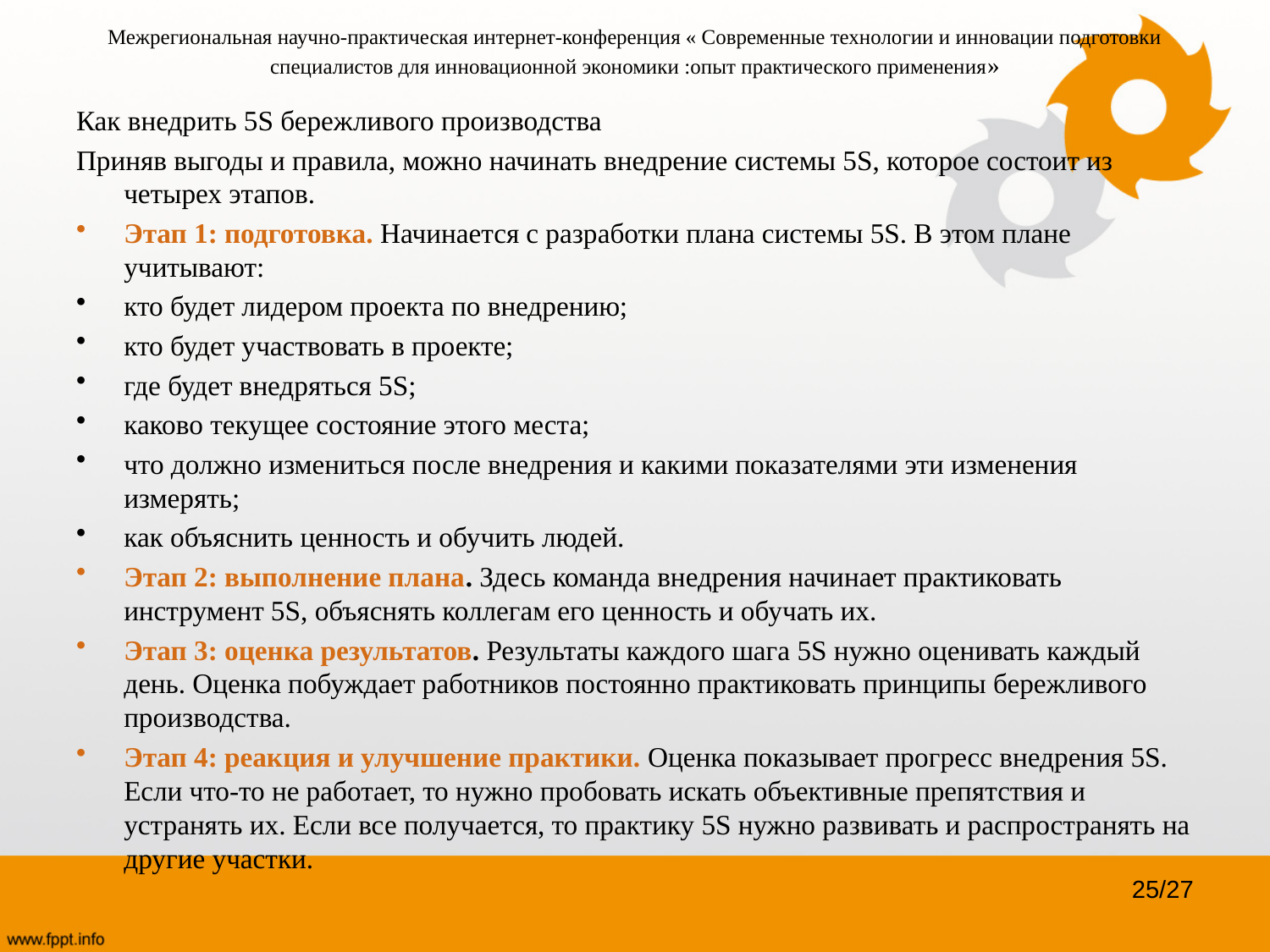

# Межрегиональная научно-практическая интернет-конференция « Современные технологии и инновации подготовки специалистов для инновационной экономики :опыт практического применения»
Как внедрить 5S бережливого производства
Приняв выгоды и правила, можно начинать внедрение системы 5S, которое состоит из четырех этапов.
Этап 1: подготовка. Начинается с разработки плана системы 5S. В этом плане учитывают:
кто будет лидером проекта по внедрению;
кто будет участвовать в проекте;
где будет внедряться 5S;
каково текущее состояние этого места;
что должно измениться после внедрения и какими показателями эти изменения измерять;
как объяснить ценность и обучить людей.
Этап 2: выполнение плана. Здесь команда внедрения начинает практиковать инструмент 5S, объяснять коллегам его ценность и обучать их.
Этап 3: оценка результатов. Результаты каждого шага 5S нужно оценивать каждый день. Оценка побуждает работников постоянно практиковать принципы бережливого производства.
Этап 4: реакция и улучшение практики. Оценка показывает прогресс внедрения 5S. Если что-то не работает, то нужно пробовать искать объективные препятствия и устранять их. Если все получается, то практику 5S нужно развивать и распространять на другие участки.
25/27